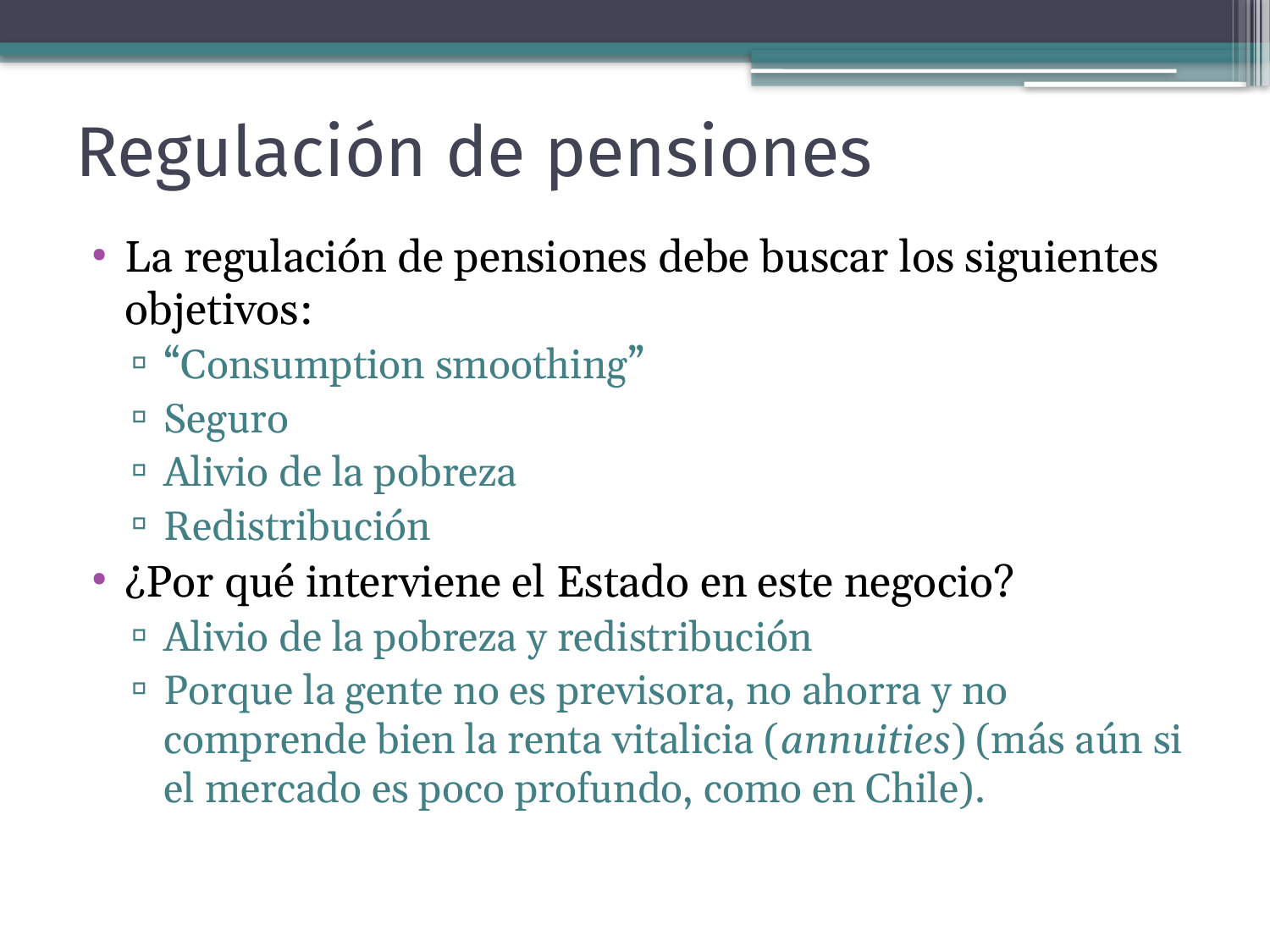

# Regulación de pensiones
La regulación de pensiones debe buscar los siguientes objetivos:
“Consumption smoothing”
Seguro
Alivio de la pobreza
Redistribución
¿Por qué interviene el Estado en este negocio?
Alivio de la pobreza y redistribución
Porque la gente no es previsora, no ahorra y no comprende bien la renta vitalicia (annuities) (más aún si el mercado es poco profundo, como en Chile).